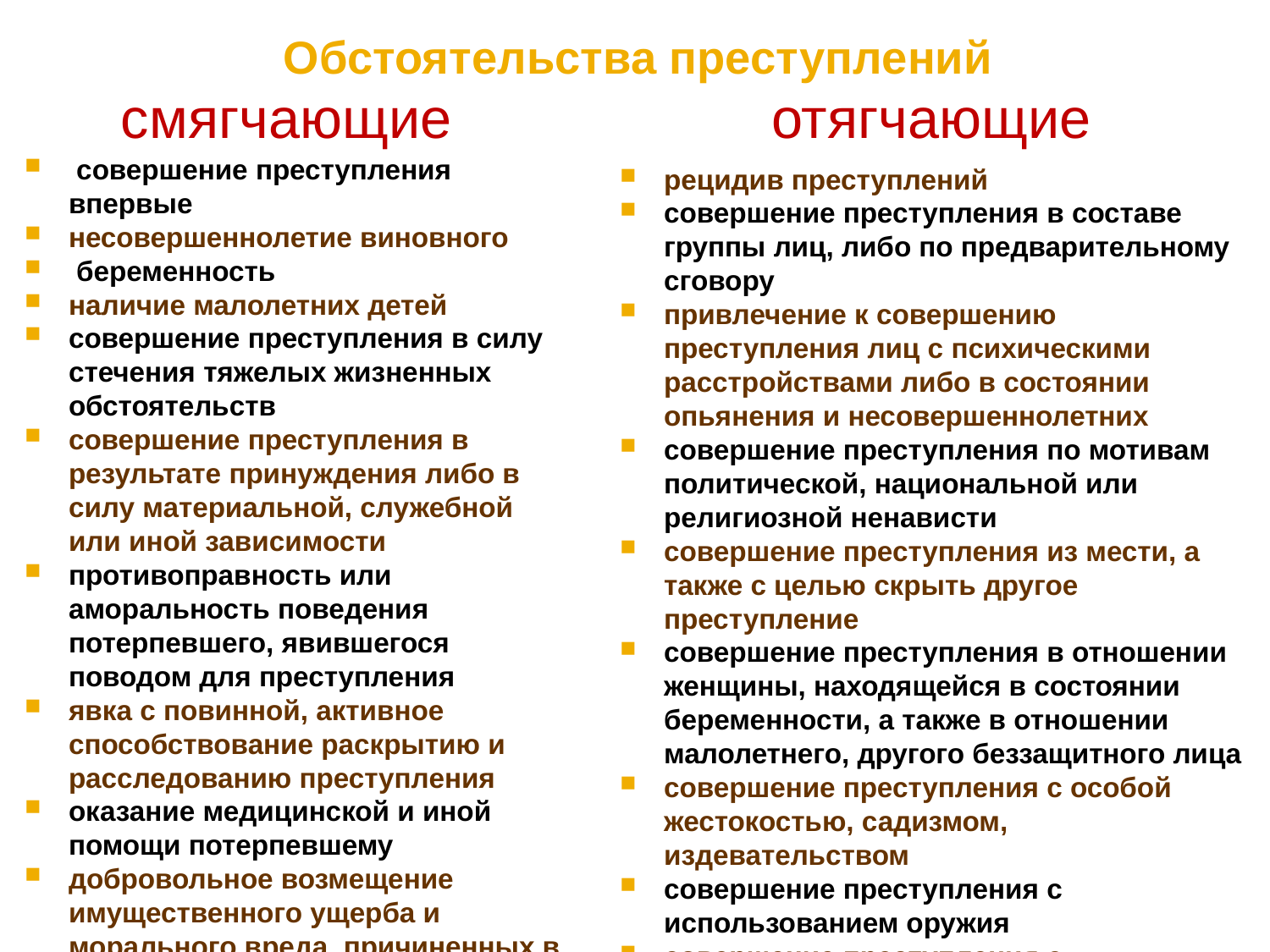

Обстоятельства преступлений
смягчающие
отягчающие
 совершение преступления впервые
несовершеннолетие виновного
 беременность
наличие малолетних детей
совершение преступления в силу стечения тяжелых жизненных обстоятельств
совершение преступления в результате принуждения либо в силу материальной, служебной или иной зависимости
противоправность или аморальность поведения потерпевшего, явившегося поводом для преступления
явка с повинной, активное способствование раскрытию и расследованию преступления
оказание медицинской и иной помощи потерпевшему
добровольное возмещение имущественного ущерба и морального вреда, причиненных в результате преступления
рецидив преступлений
совершение преступления в составе группы лиц, либо по предварительному сговору
привлечение к совершению преступления лиц с психическими расстройствами либо в состоянии опьянения и несовершеннолетних
совершение преступления по мотивам политической, национальной или религиозной ненависти
совершение преступления из мести, а также с целью скрыть другое преступление
совершение преступления в отношении женщины, находящейся в состоянии беременности, а также в отношении малолетнего, другого беззащитного лица
совершение преступления с особой жестокостью, садизмом, издевательством
совершение преступления с использованием оружия
совершение преступления с использованием форменной одежды или документов представителя власти